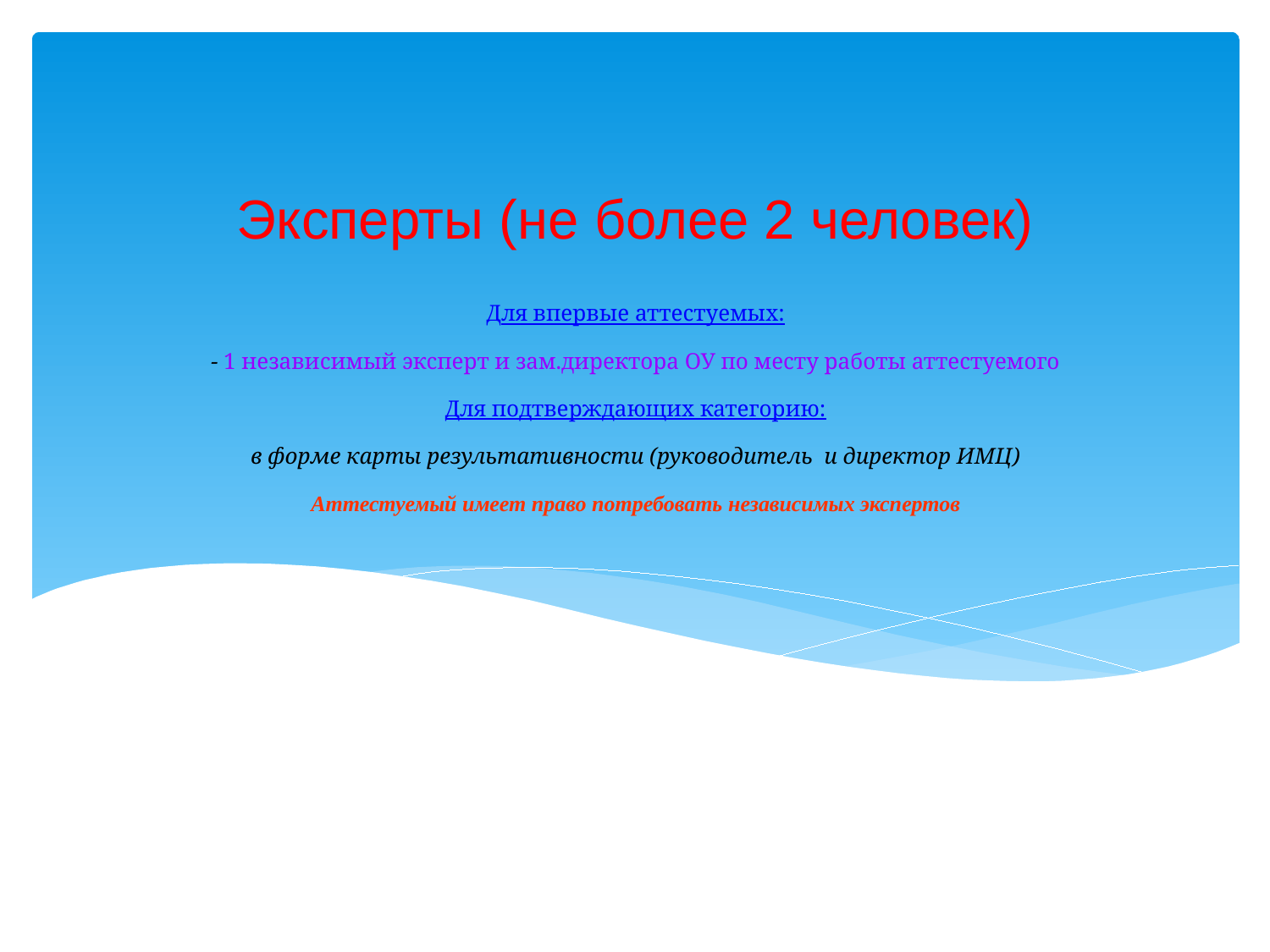

Эксперты (не более 2 человек)
# Для впервые аттестуемых: - 1 независимый эксперт и зам.директора ОУ по месту работы аттестуемого Для подтверждающих категорию: в форме карты результативности (руководитель  и директор ИМЦ) Аттестуемый имеет право потребовать независимых экспертов